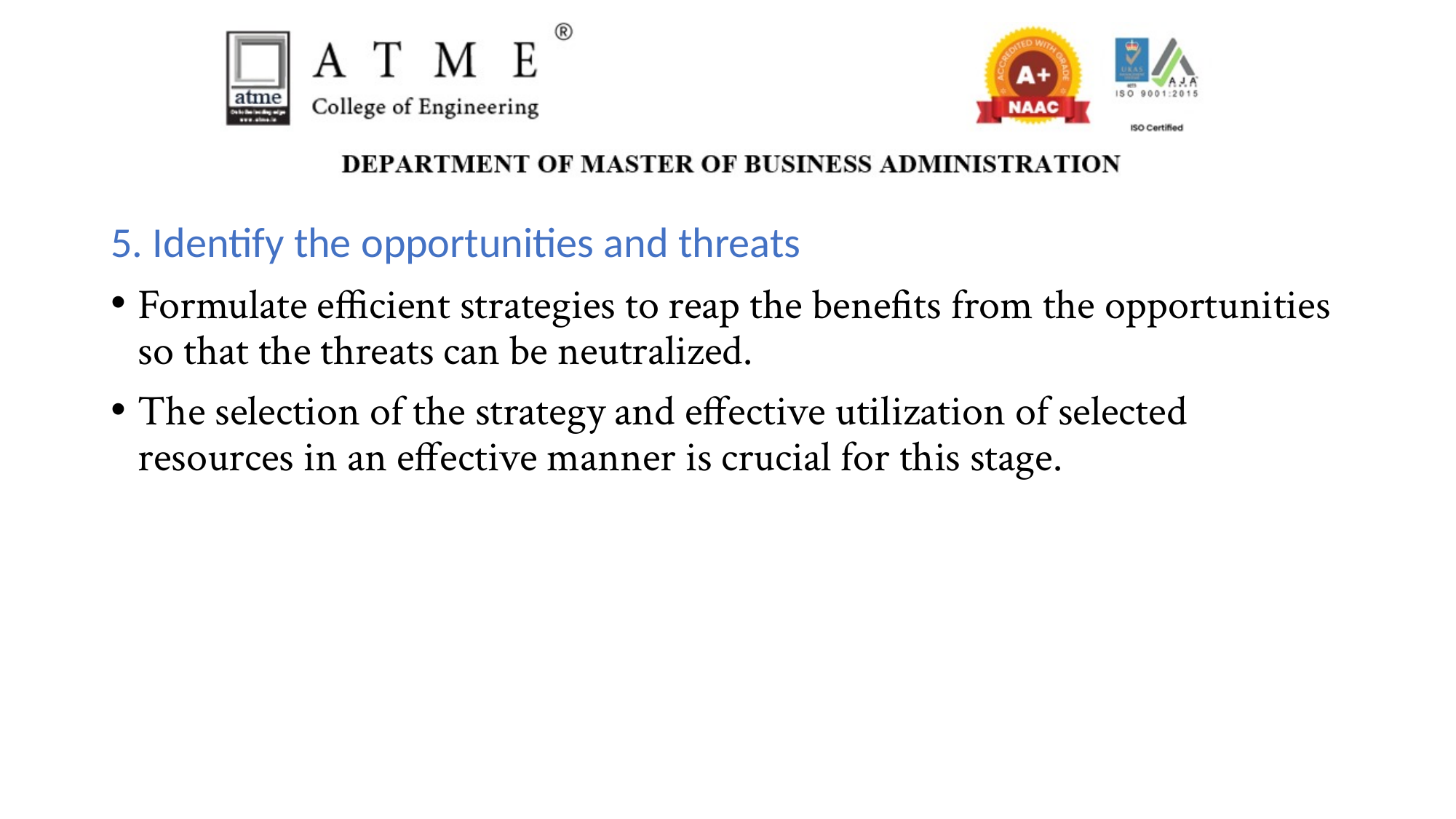

5. Identify the opportunities and threats
Formulate efficient strategies to reap the benefits from the opportunities so that the threats can be neutralized.
The selection of the strategy and effective utilization of selected resources in an effective manner is crucial for this stage.